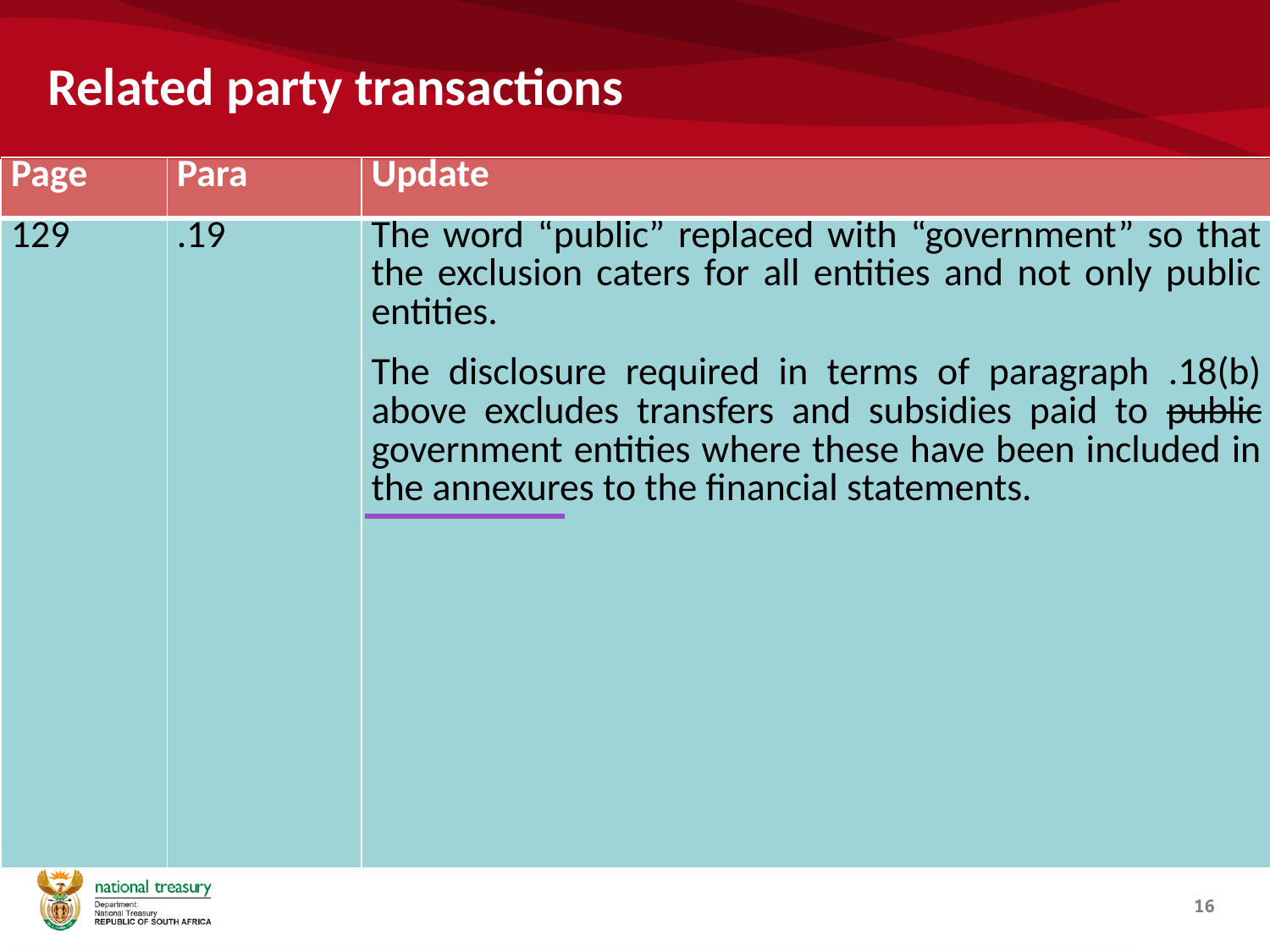

# Related party transactions

| Page | Para | Update |
| --- | --- | --- |
| 129 | .19 | The word “public” replaced with “government” so that the exclusion caters for all entities and not only public entities. The disclosure required in terms of paragraph .18(b) above excludes transfers and subsidies paid to public government entities where these have been included in the annexures to the financial statements. |
16